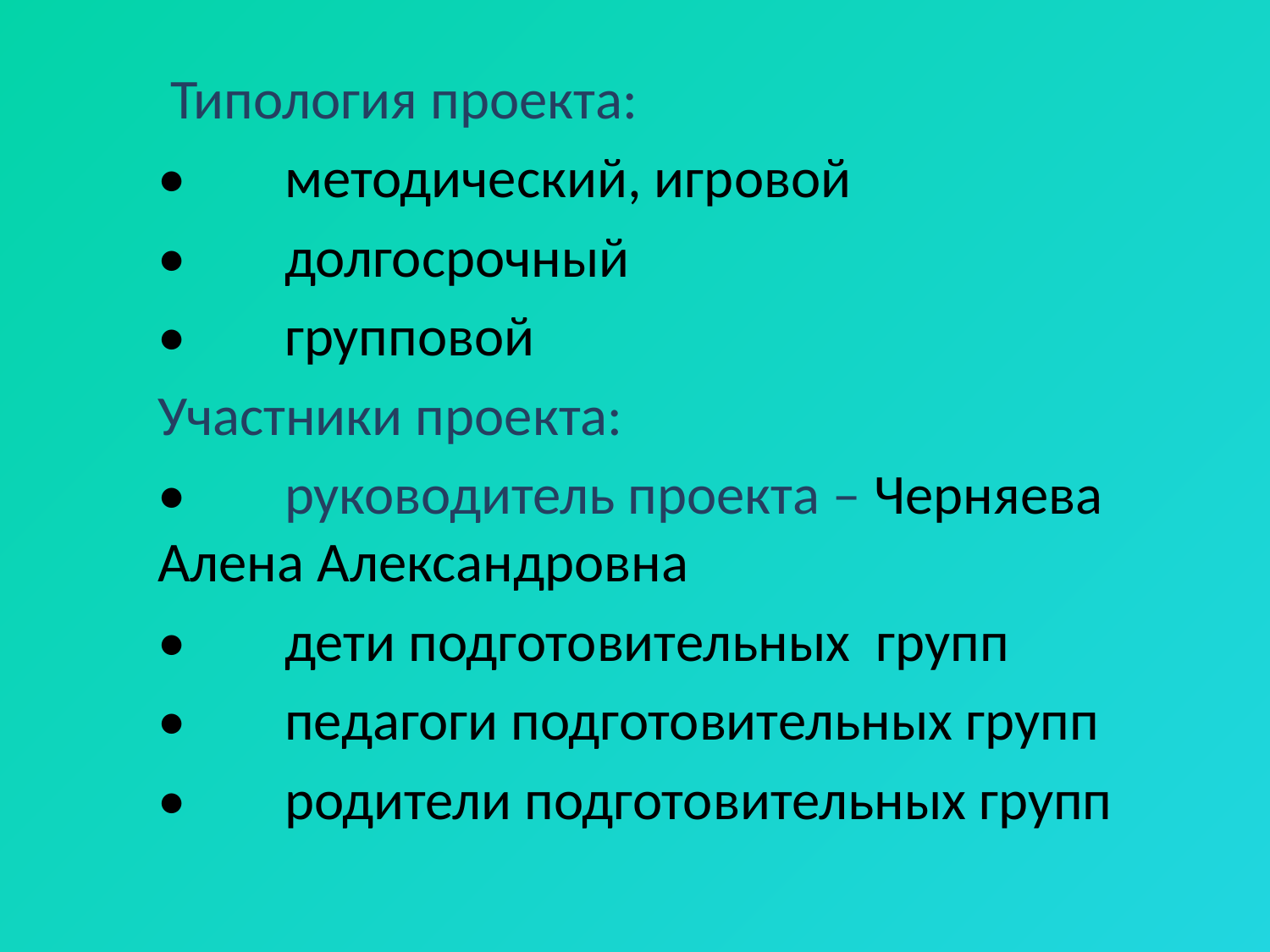

Типология проекта:
•	методический, игровой
•	долгосрочный
•	групповой
Участники проекта:
•	руководитель проекта – Черняева Алена Александровна
•	дети подготовительных  групп
•	педагоги подготовительных групп
•	родители подготовительных групп